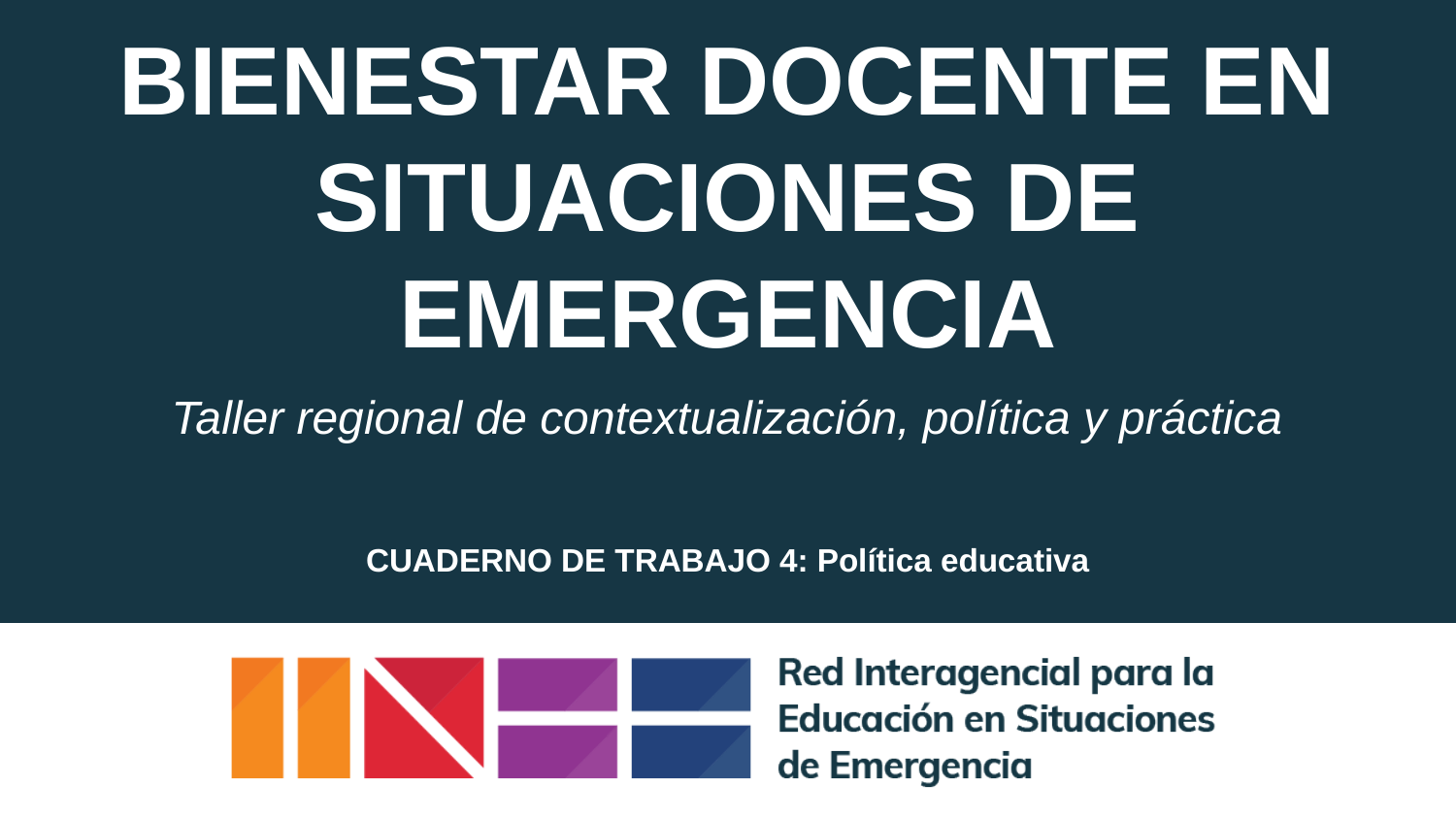

# BIENESTAR DOCENTE EN SITUACIONES DE EMERGENCIA
Taller regional de contextualización, política y práctica

CUADERNO DE TRABAJO 4: Política educativa